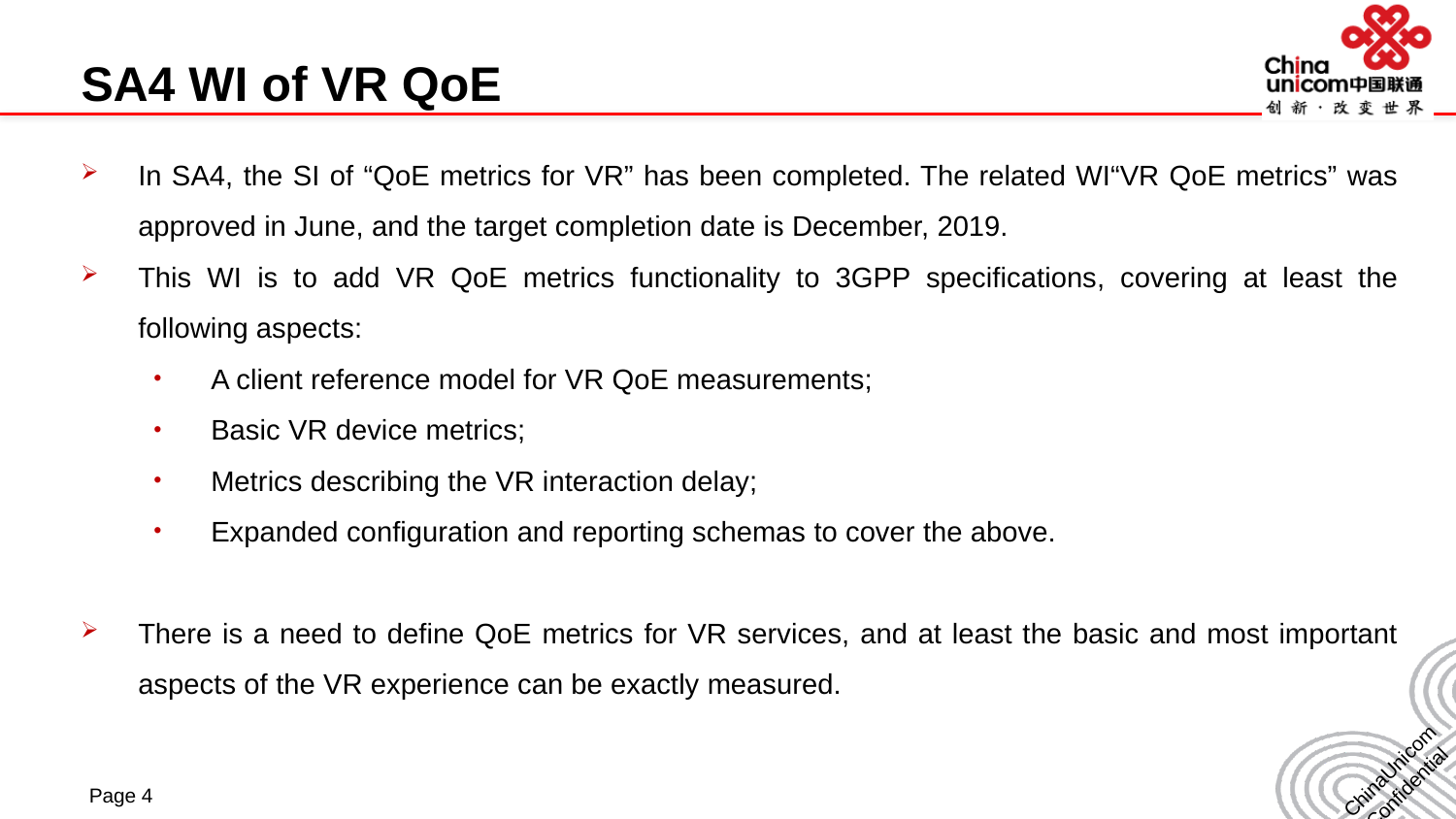

SA4 WI of VR QoE
In SA4, the SI of “QoE metrics for VR” has been completed. The related WI“VR QoE metrics” was approved in June, and the target completion date is December, 2019.
This WI is to add VR QoE metrics functionality to 3GPP specifications, covering at least the following aspects:
A client reference model for VR QoE measurements;
Basic VR device metrics;
Metrics describing the VR interaction delay;
Expanded configuration and reporting schemas to cover the above.

There is a need to define QoE metrics for VR services, and at least the basic and most important aspects of the VR experience can be exactly measured.
Page 4